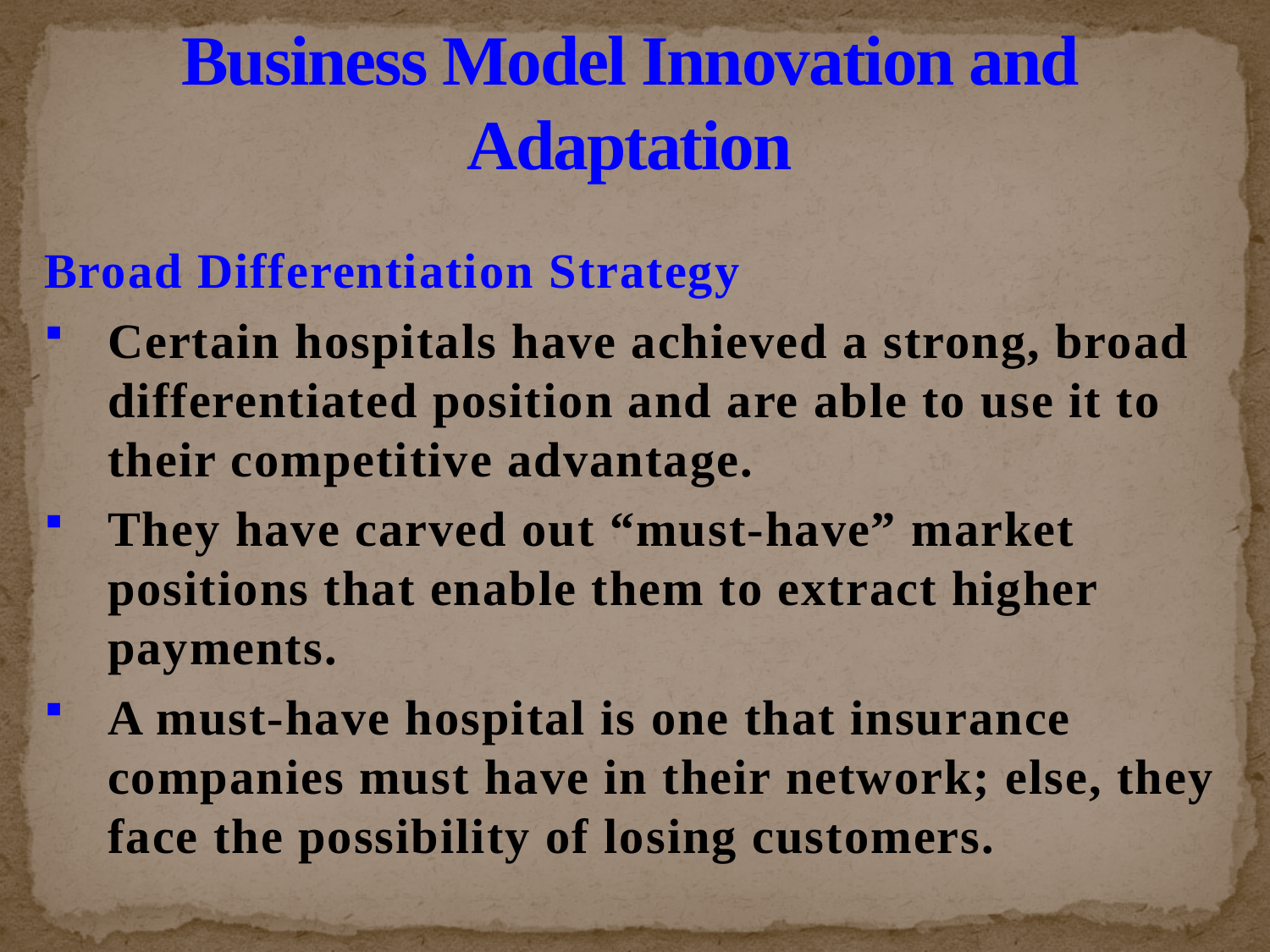

# Business Model Innovation and Adaptation
Broad Differentiation Strategy
Certain hospitals have achieved a strong, broad differentiated position and are able to use it to their competitive advantage.
They have carved out “must-have” market positions that enable them to extract higher payments.
A must-have hospital is one that insurance companies must have in their network; else, they face the possibility of losing customers.